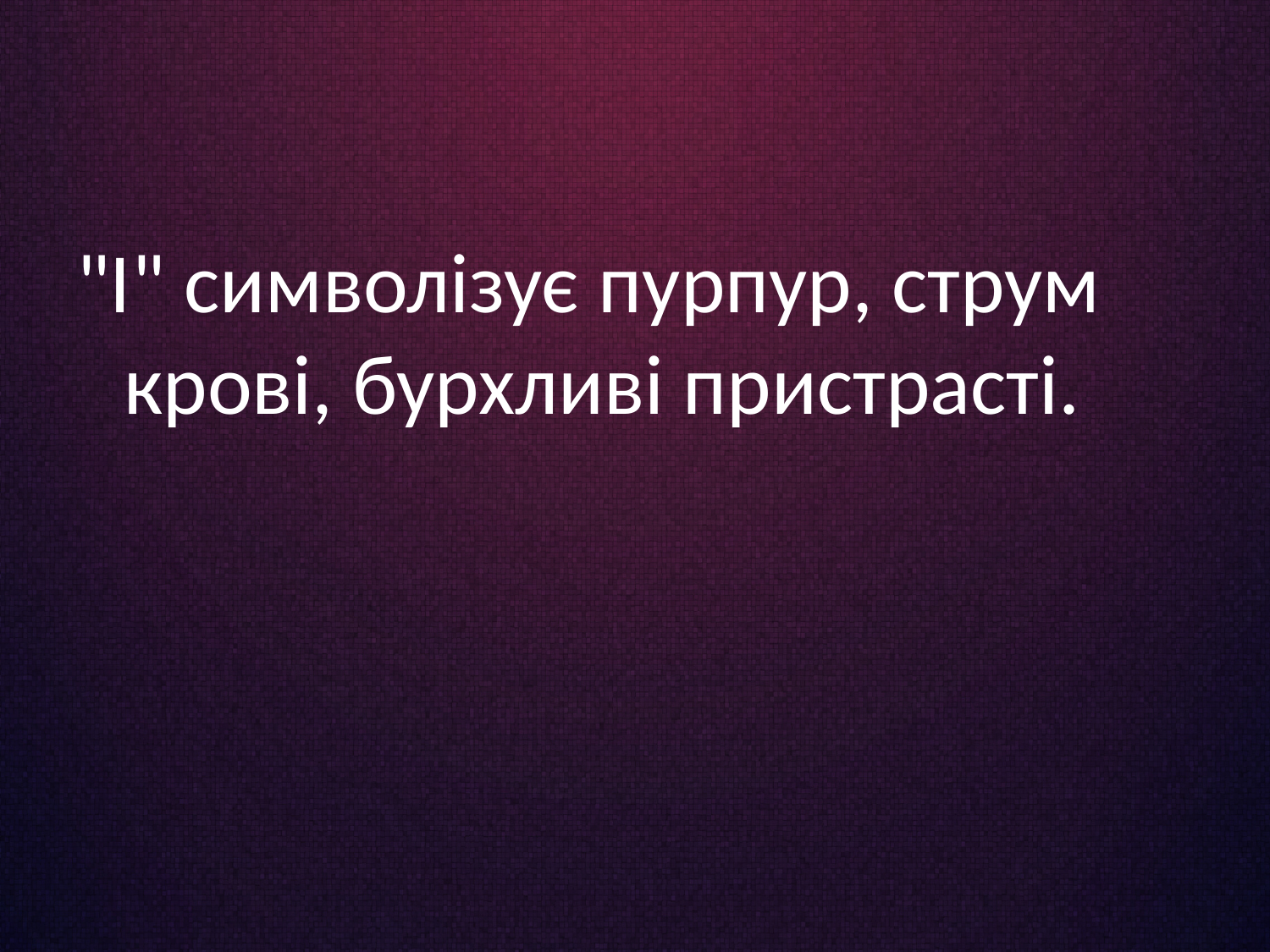

"І" символізує пурпур, струм крові, бурхливі пристрасті.